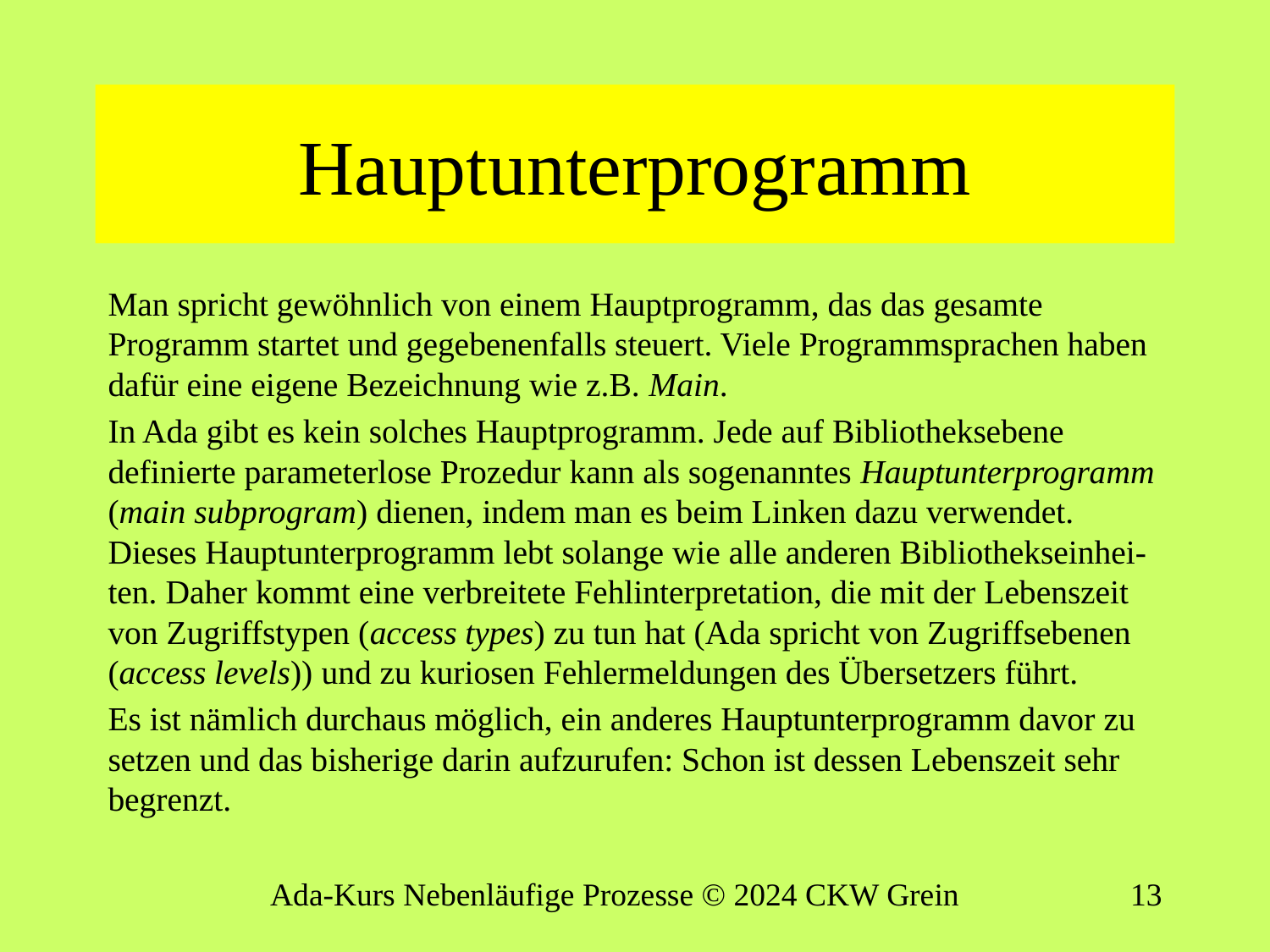

# Hauptunterprogramm
Man spricht gewöhnlich von einem Hauptprogramm, das das gesamte Programm startet und gegebenenfalls steuert. Viele Programmsprachen haben dafür eine eigene Bezeichnung wie z.B. Main.
In Ada gibt es kein solches Hauptprogramm. Jede auf Bibliotheksebene definierte parameterlose Prozedur kann als sogenanntes Hauptunterprogramm (main subprogram) dienen, indem man es beim Linken dazu verwendet. Dieses Hauptunterprogramm lebt solange wie alle anderen Bibliothekseinhei-ten. Daher kommt eine verbreitete Fehlinterpretation, die mit der Lebenszeit von Zugriffstypen (access types) zu tun hat (Ada spricht von Zugriffsebenen (access levels)) und zu kuriosen Fehlermeldungen des Übersetzers führt.
Es ist nämlich durchaus möglich, ein anderes Hauptunterprogramm davor zu setzen und das bisherige darin aufzurufen: Schon ist dessen Lebenszeit sehr begrenzt.
Ada-Kurs Nebenläufige Prozesse © 2024 CKW Grein
13